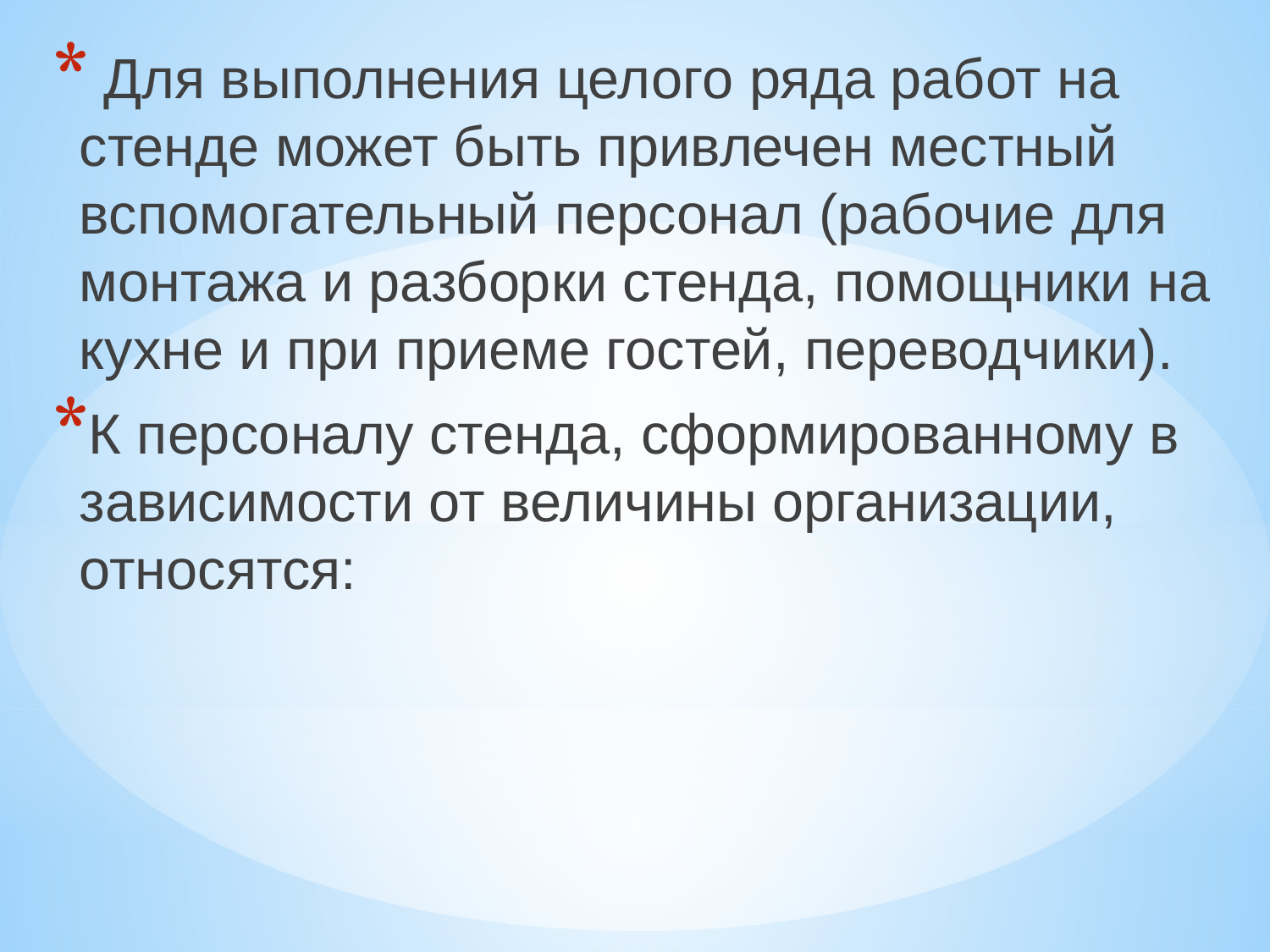

Для выполнения целого ряда работ на стенде может быть привлечен местный вспомогательный персонал (рабочие для монтажа и разборки стенда, помощники на кухне и при приеме гостей, переводчики).
К персоналу стенда, сформированному в зависимости от величины организации, относятся:

#